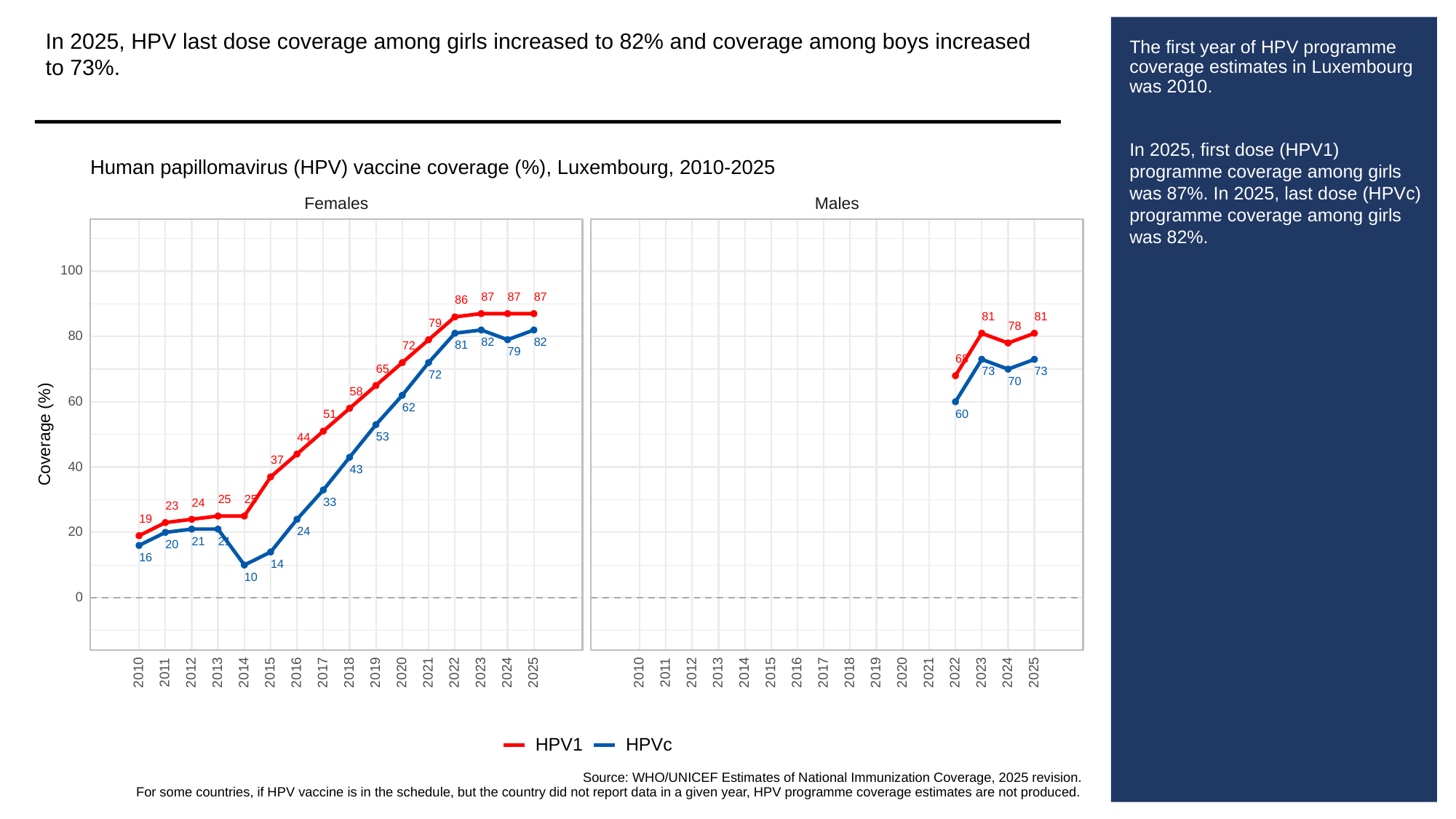

In 2025, HPV last dose coverage among girls increased to 82% and coverage among boys increased to 73%.
# The first year of HPV programme coverage estimates in Luxembourg was 2010.

In 2025, first dose (HPV1) programme coverage among girls was 87%. In 2025, last dose (HPVc) programme coverage among girls was 82%.

Human papillomavirus (HPV) vaccine coverage (%), Luxembourg, 2010-2025
Females
Males

100

87
87
87
86

81
81

79
78

80

82
82

81
72
79
68

65

73
73

72

70

58

60

62

60
51

Coverage (%)

53
44

37
40
43

25
25
33
24

23

19

20
24

21
21
20

16
14

10
0

2013
2023
2013
2023
2010
2011
2012
2014
2015
2016
2017
2018
2019
2020
2021
2022
2024
2025
2010
2011
2012
2014
2015
2016
2017
2018
2019
2020
2021
2022
2024
2025
HPVc
HPV1

Source: WHO/UNICEF Estimates of National Immunization Coverage, 2025 revision.
For some countries, if HPV vaccine is in the schedule, but the country did not report data in a given year, HPV programme coverage estimates are not produced.